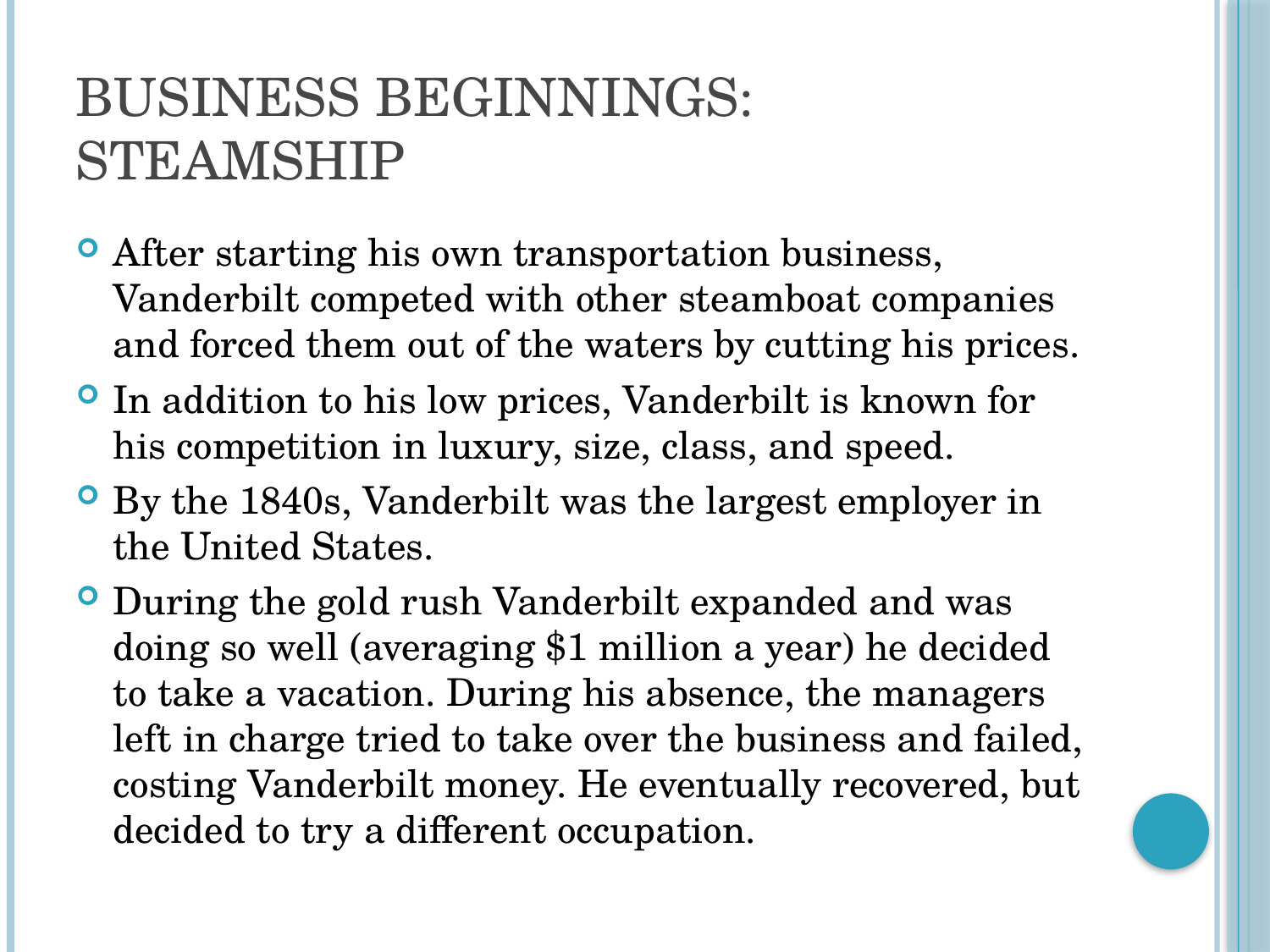

# Business Beginnings: Steamship
After starting his own transportation business, Vanderbilt competed with other steamboat companies and forced them out of the waters by cutting his prices.
In addition to his low prices, Vanderbilt is known for his competition in luxury, size, class, and speed.
By the 1840s, Vanderbilt was the largest employer in the United States.
During the gold rush Vanderbilt expanded and was doing so well (averaging $1 million a year) he decided to take a vacation. During his absence, the managers left in charge tried to take over the business and failed, costing Vanderbilt money. He eventually recovered, but decided to try a different occupation.